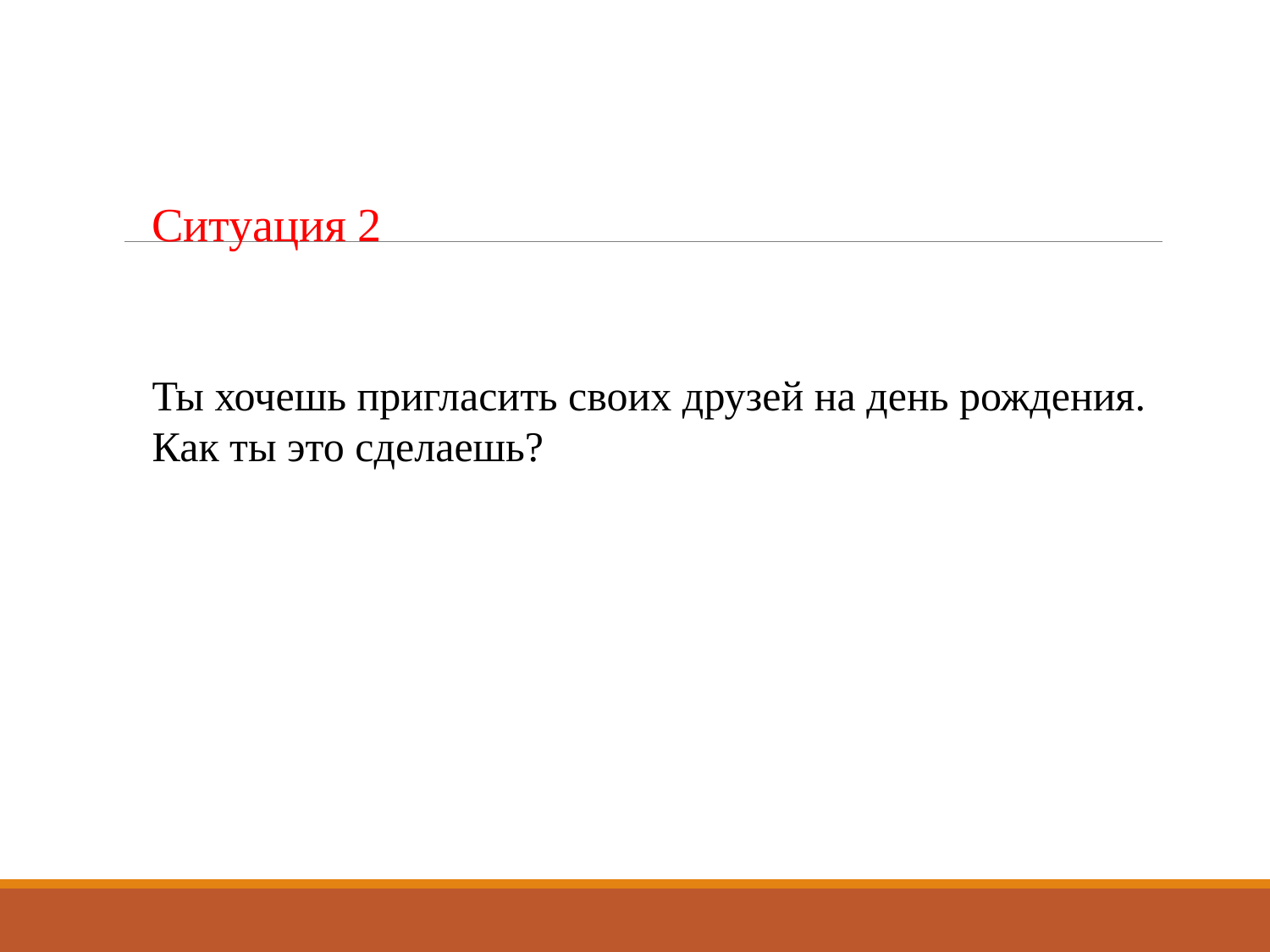

Ситуация 2
Ты хочешь пригласить своих друзей на день рождения. Как ты это сделаешь?